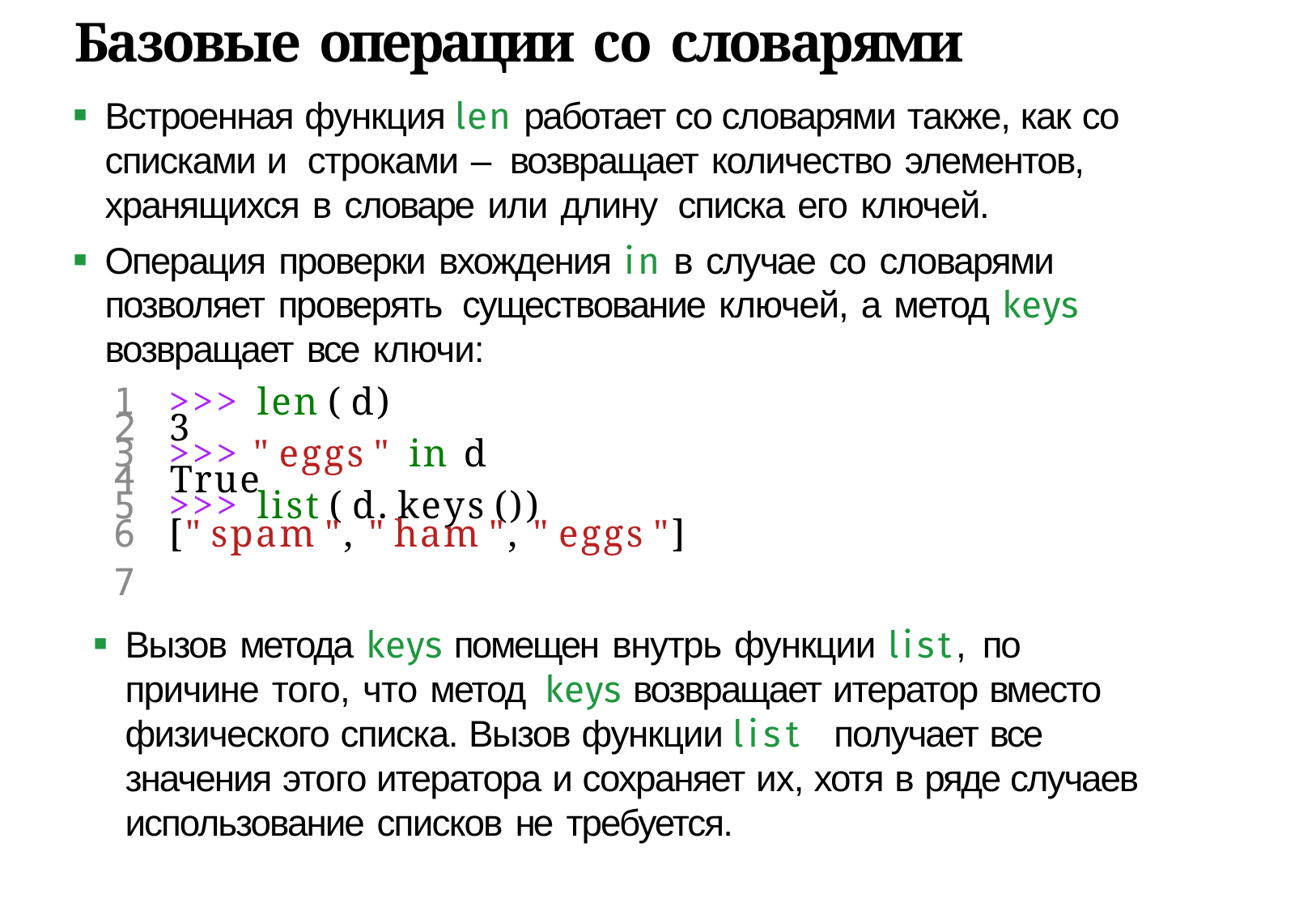

# Базовые операции со словарями
Встроенная функция len работает со словарями также, как со списками и  строками – возвращает количество элементов, хранящихся в словаре или длину  списка его ключей.
Операция проверки вхождения in в случае со словарями позволяет проверять  существование ключей, а метод keys возвращает все ключи:
1	>>>  len ( d)
2	3
3	>>> " eggs "  in d
4	True
5	>>>  list ( d. keys ())
6	[" spam ", " ham ", " eggs "]
7
Вызов метода keys помещен внутрь функции list, по причине того, что метод  keys возвращает итератор вместо физического списка. Вызов функции list  получает все значения этого итератора и сохраняет их, хотя в ряде случаев  использование списков не требуется.